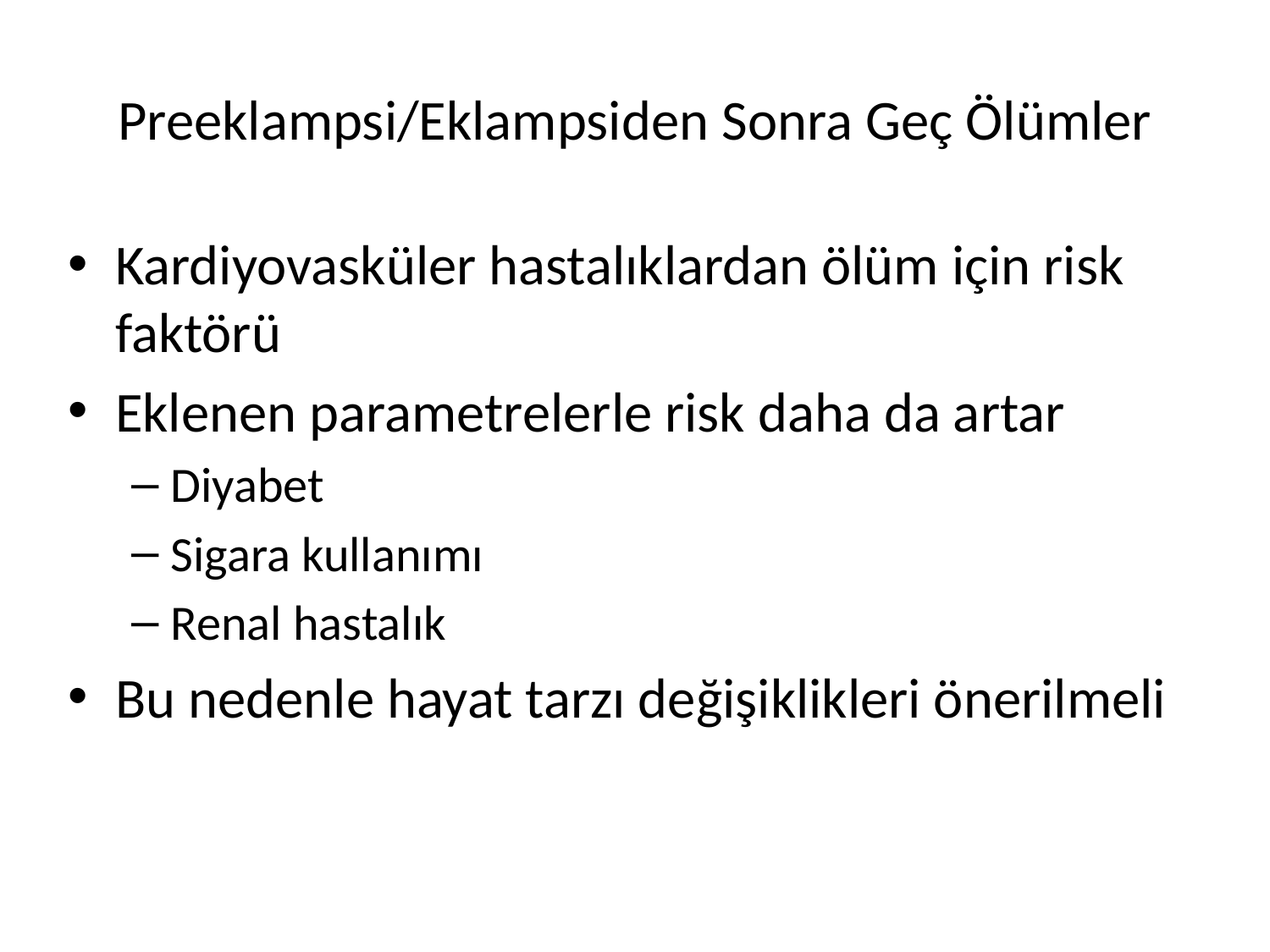

# Preeklampsi/Eklampsiden Sonra Geç Ölümler
Kardiyovasküler hastalıklardan ölüm için risk faktörü
Eklenen parametrelerle risk daha da artar
Diyabet
Sigara kullanımı
Renal hastalık
Bu nedenle hayat tarzı değişiklikleri önerilmeli